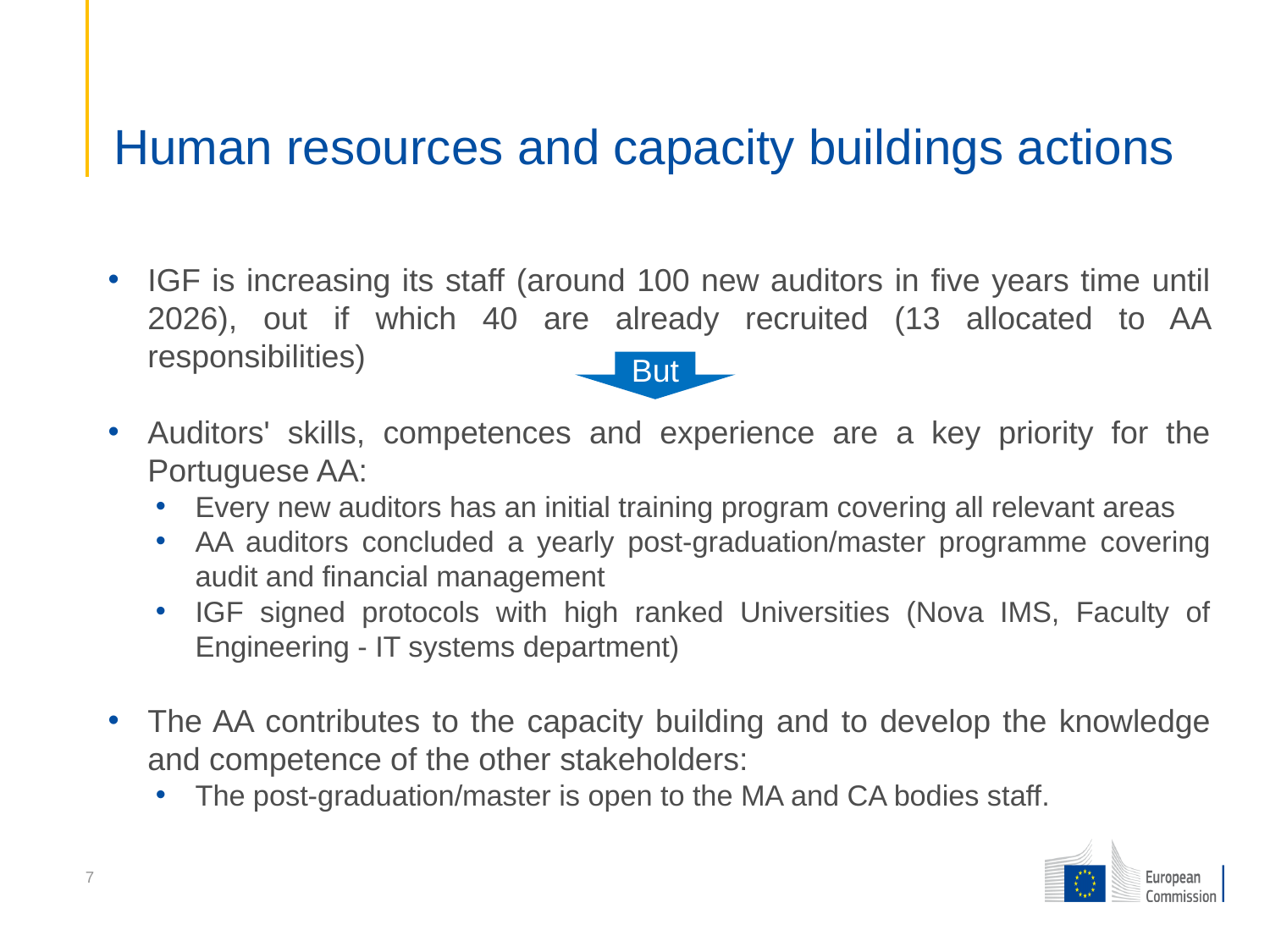

# Human resources and capacity buildings actions
IGF is increasing its staff (around 100 new auditors in five years time until 2026), out if which 40 are already recruited (13 allocated to AA responsibilities)

Auditors' skills, competences and experience are a key priority for the Portuguese AA:
Every new auditors has an initial training program covering all relevant areas
AA auditors concluded a yearly post-graduation/master programme covering audit and financial management
IGF signed protocols with high ranked Universities (Nova IMS, Faculty of Engineering - IT systems department)

The AA contributes to the capacity building and to develop the knowledge and competence of the other stakeholders:
The post-graduation/master is open to the MA and CA bodies staff.

But
7